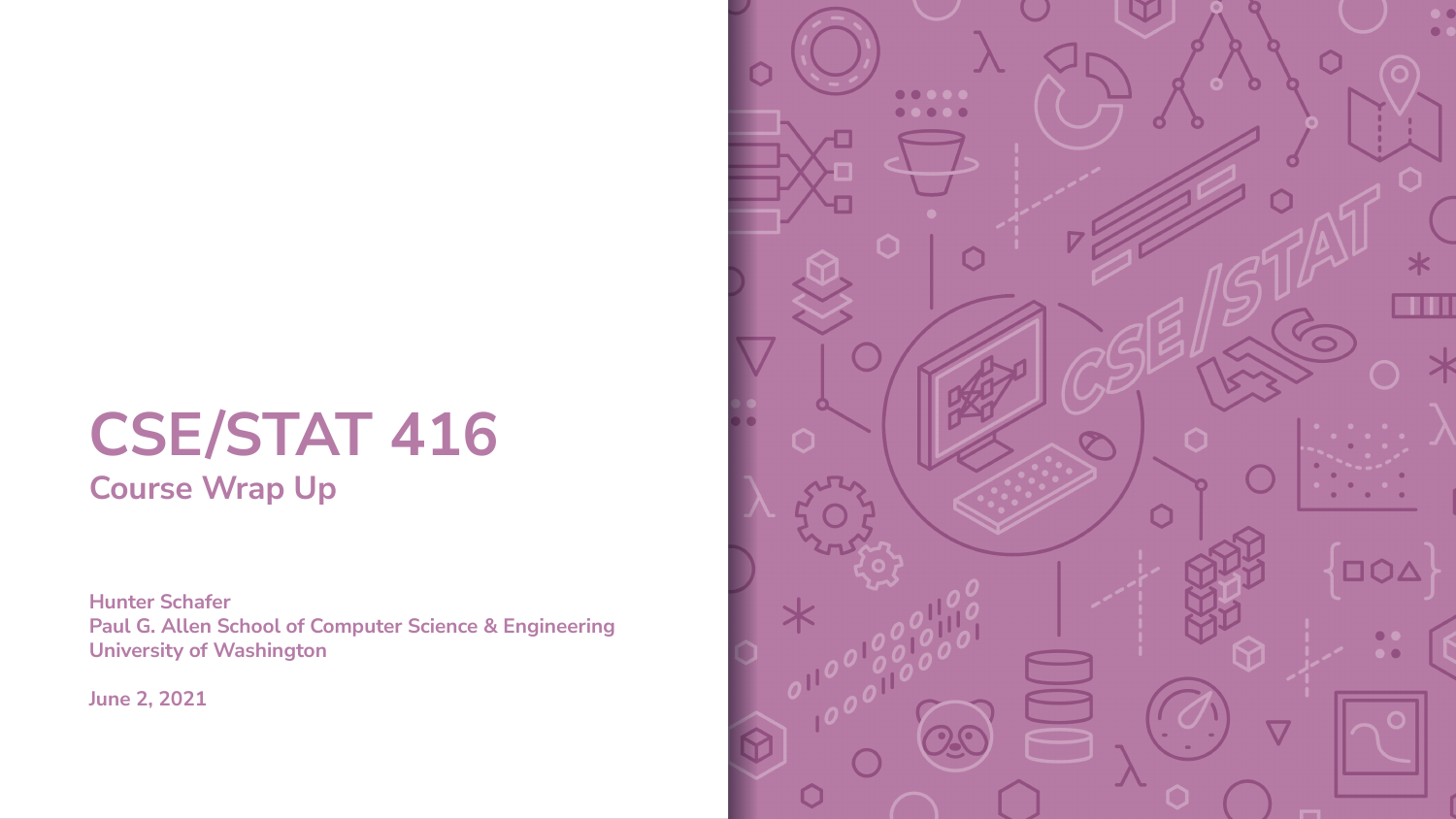

# CSE/STAT 416 Course Wrap Up Hunter Schafer Paul G. Allen School of Computer Science & Engineering University of Washington June 2, 2021 Slide content created by Emily Fox